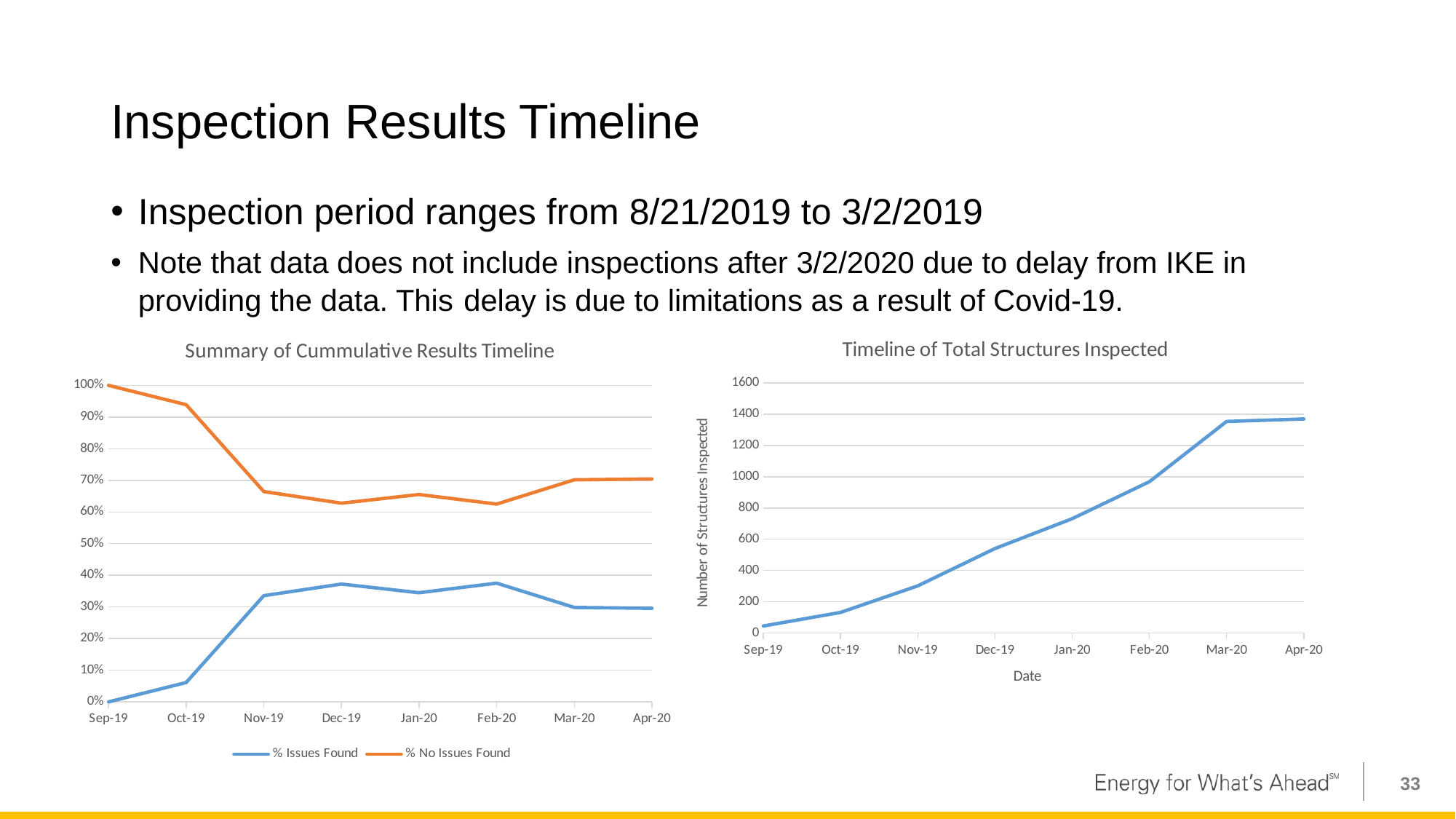

# Inspection Results Timeline
Inspection period ranges from 8/21/2019 to 3/2/2019
Note that data does not include inspections after 3/2/2020 due to delay from IKE in providing the data. This delay is due to limitations as a result of Covid-19.

### Chart: Summary of Cummulative Results Timeline

| Category | % Issues Found | % No Issues Found |
|---|---|---|
| 43709 | 0.0 | 1.0 |
| 43739 | 0.061068702290076333 | 0.9389312977099237 |
| 43770 | 0.33554817275747506 | 0.6644518272425249 |
| 43800 | 0.37222222222222223 | 0.6277777777777778 |
| 43831 | 0.3447332421340629 | 0.655266757865937 |
| 43862 | 0.375 | 0.625 |
| 43891 | 0.2983751846381093 | 0.7016248153618907 |
| 43922 | 0.2956204379562044 | 0.7043795620437956 |

### Chart: Timeline of Total Structures Inspected

| Category | Total |
|---|---|
| 43709 | 44.0 |
| 43739 | 131.0 |
| 43770 | 301.0 |
| 43800 | 540.0 |
| 43831 | 731.0 |
| 43862 | 968.0 |
| 43891 | 1354.0 |
| 43922 | 1370.0 |
33